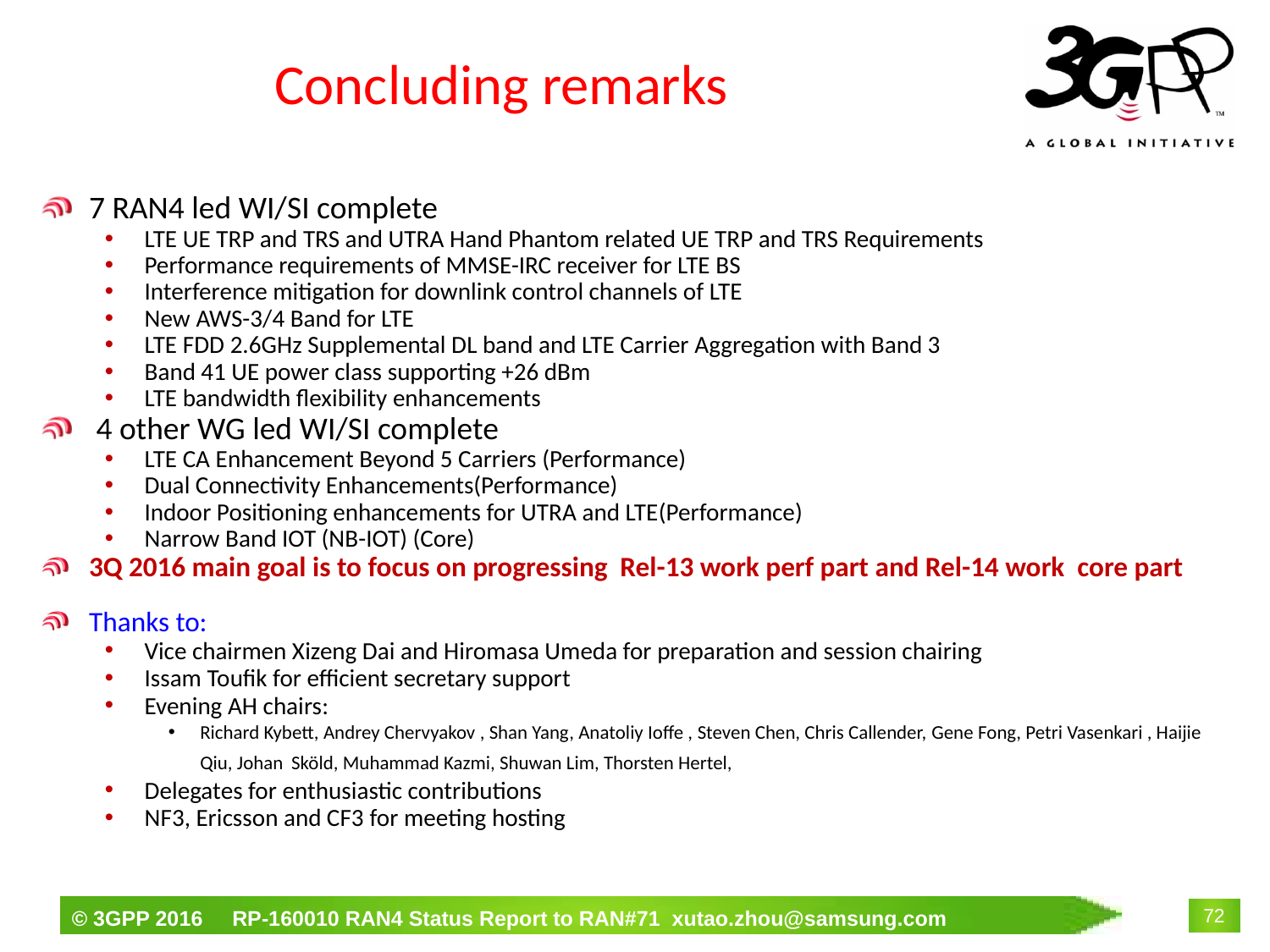

# Concluding remarks

7 RAN4 led WI/SI complete
LTE UE TRP and TRS and UTRA Hand Phantom related UE TRP and TRS Requirements
Performance requirements of MMSE-IRC receiver for LTE BS
Interference mitigation for downlink control channels of LTE
New AWS-3/4 Band for LTE
LTE FDD 2.6GHz Supplemental DL band and LTE Carrier Aggregation with Band 3
Band 41 UE power class supporting +26 dBm
LTE bandwidth flexibility enhancements
 4 other WG led WI/SI complete
LTE CA Enhancement Beyond 5 Carriers (Performance)
Dual Connectivity Enhancements(Performance)
Indoor Positioning enhancements for UTRA and LTE(Performance)
Narrow Band IOT (NB-IOT) (Core)
3Q 2016 main goal is to focus on progressing  Rel-13 work perf part and Rel-14 work  core part

Thanks to:
Vice chairmen Xizeng Dai and Hiromasa Umeda for preparation and session chairing
Issam Toufik for efficient secretary support
Evening AH chairs:
Richard Kybett, Andrey Chervyakov , Shan Yang, Anatoliy Ioffe , Steven Chen, Chris Callender, Gene Fong, Petri Vasenkari , Haijie Qiu, Johan Sköld, Muhammad Kazmi, Shuwan Lim, Thorsten Hertel,
Delegates for enthusiastic contributions
NF3, Ericsson and CF3 for meeting hosting